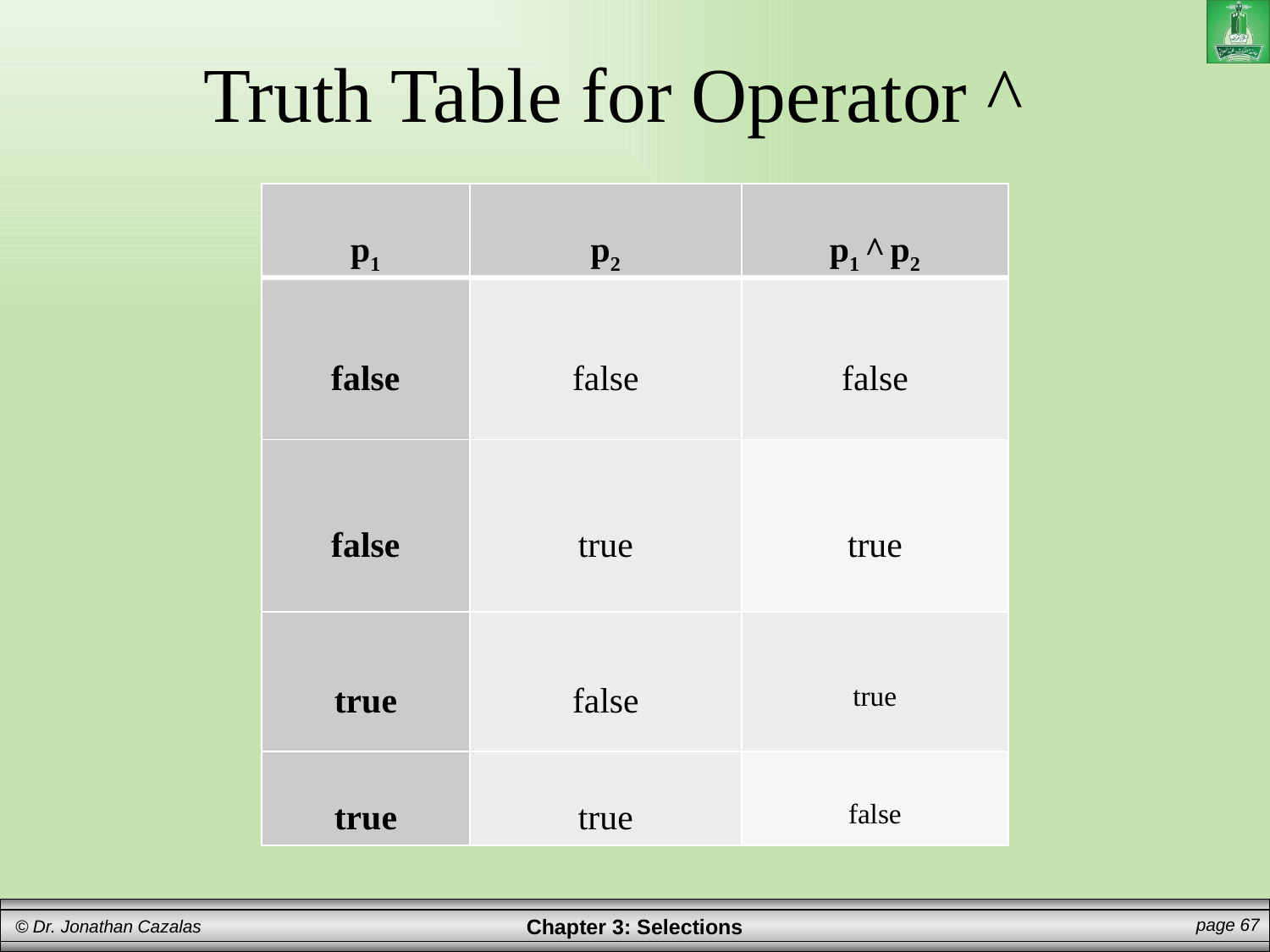

# Truth Table for Operator ^
| p1 | p2 | p1 ^ p2 |
| --- | --- | --- |
| false | false | false |
| false | true | true |
| true | false | true |
| true | true | false |